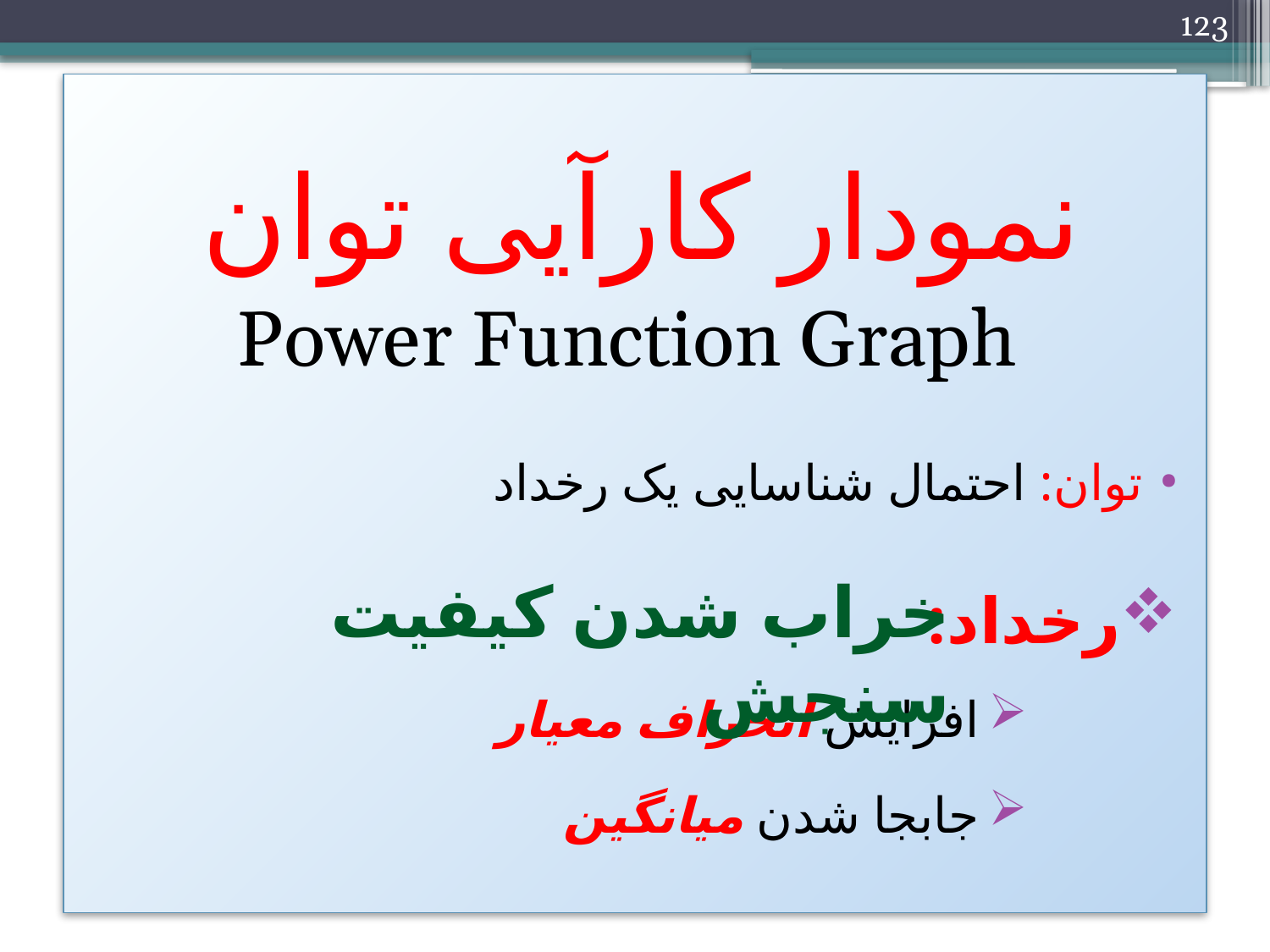

123
نمودار کارآیی توان‌
Power Function Graph

توان: احتمال شناسایی یک رخداد

رخداد:
افزایش انحراف معیار
جابجا شدن میانگین
خراب شدن کیفیت سنجش